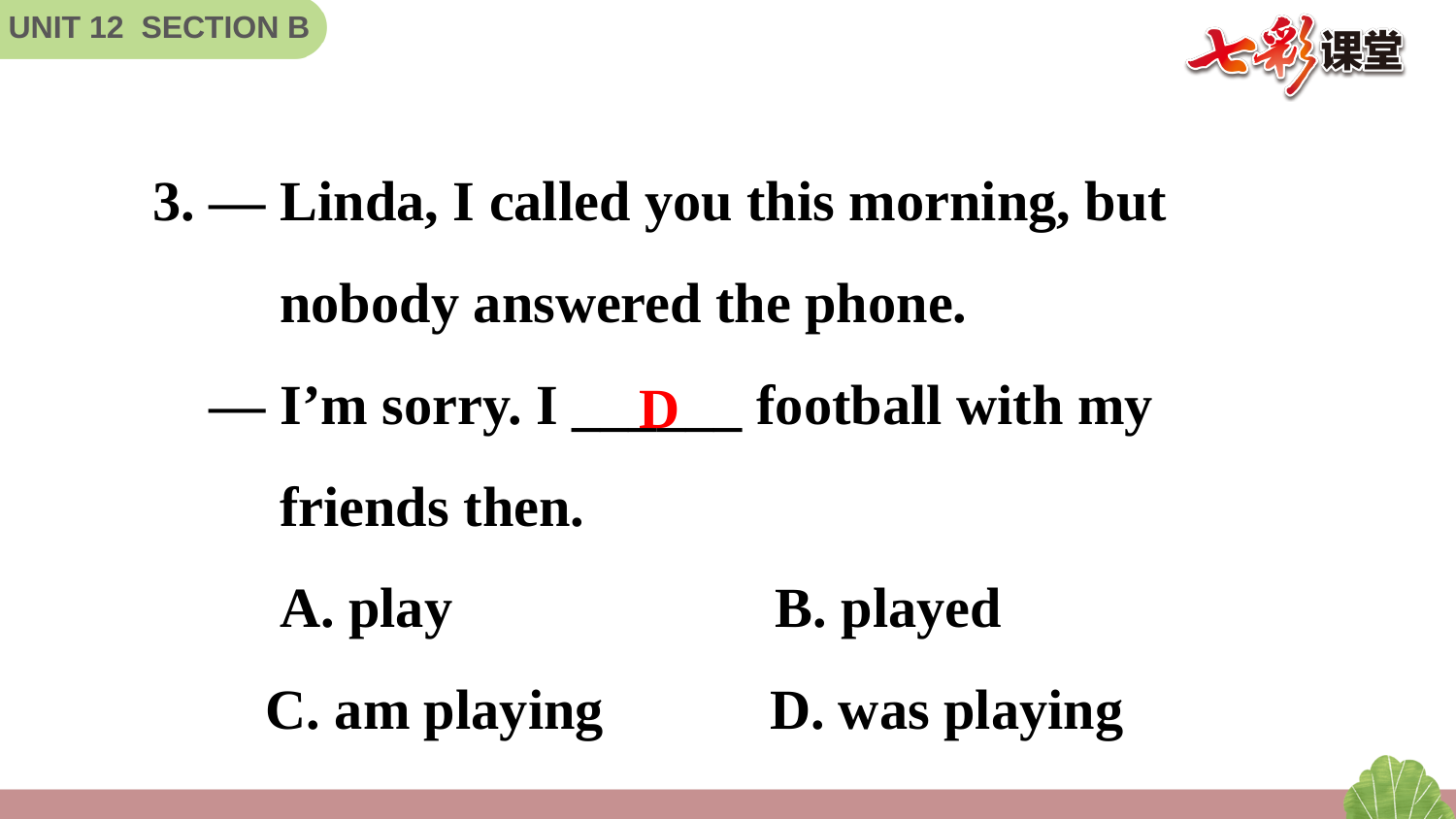

3. — Linda, I called you this morning, but
         nobody answered the phone.
    — I’m sorry. I ______ football with my
         friends then.
         A. play　　　　　 B. played
        C. am playing　　  D. was playing
D